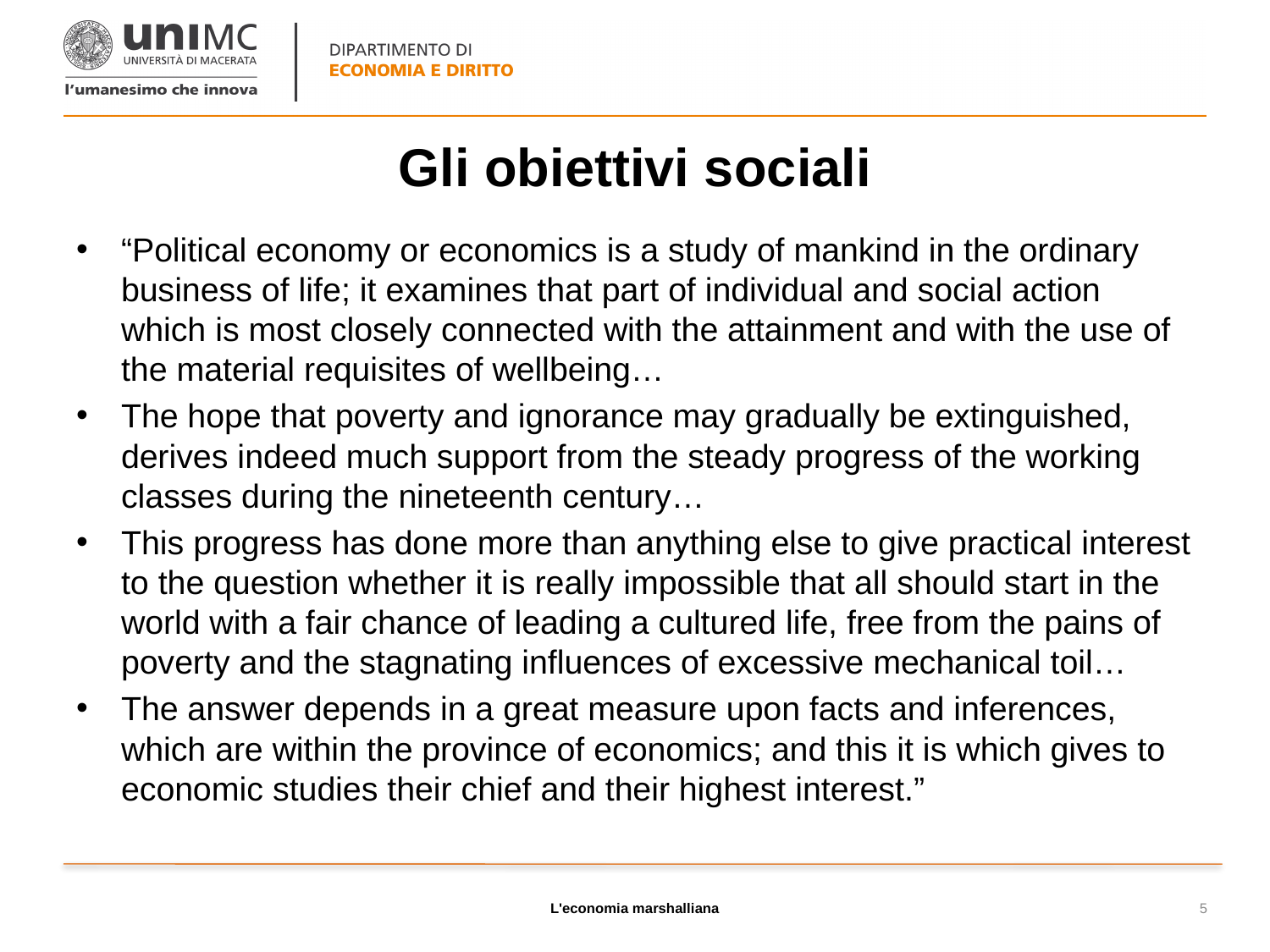

# Gli obiettivi sociali
“Political economy or economics is a study of mankind in the ordinary business of life; it examines that part of individual and social action which is most closely connected with the attainment and with the use of the material requisites of wellbeing…
The hope that poverty and ignorance may gradually be extinguished, derives indeed much support from the steady progress of the working classes during the nineteenth century…
This progress has done more than anything else to give practical interest to the question whether it is really impossible that all should start in the world with a fair chance of leading a cultured life, free from the pains of poverty and the stagnating influences of excessive mechanical toil…
The answer depends in a great measure upon facts and inferences, which are within the province of economics; and this it is which gives to economic studies their chief and their highest interest.”

L'economia marshalliana
5